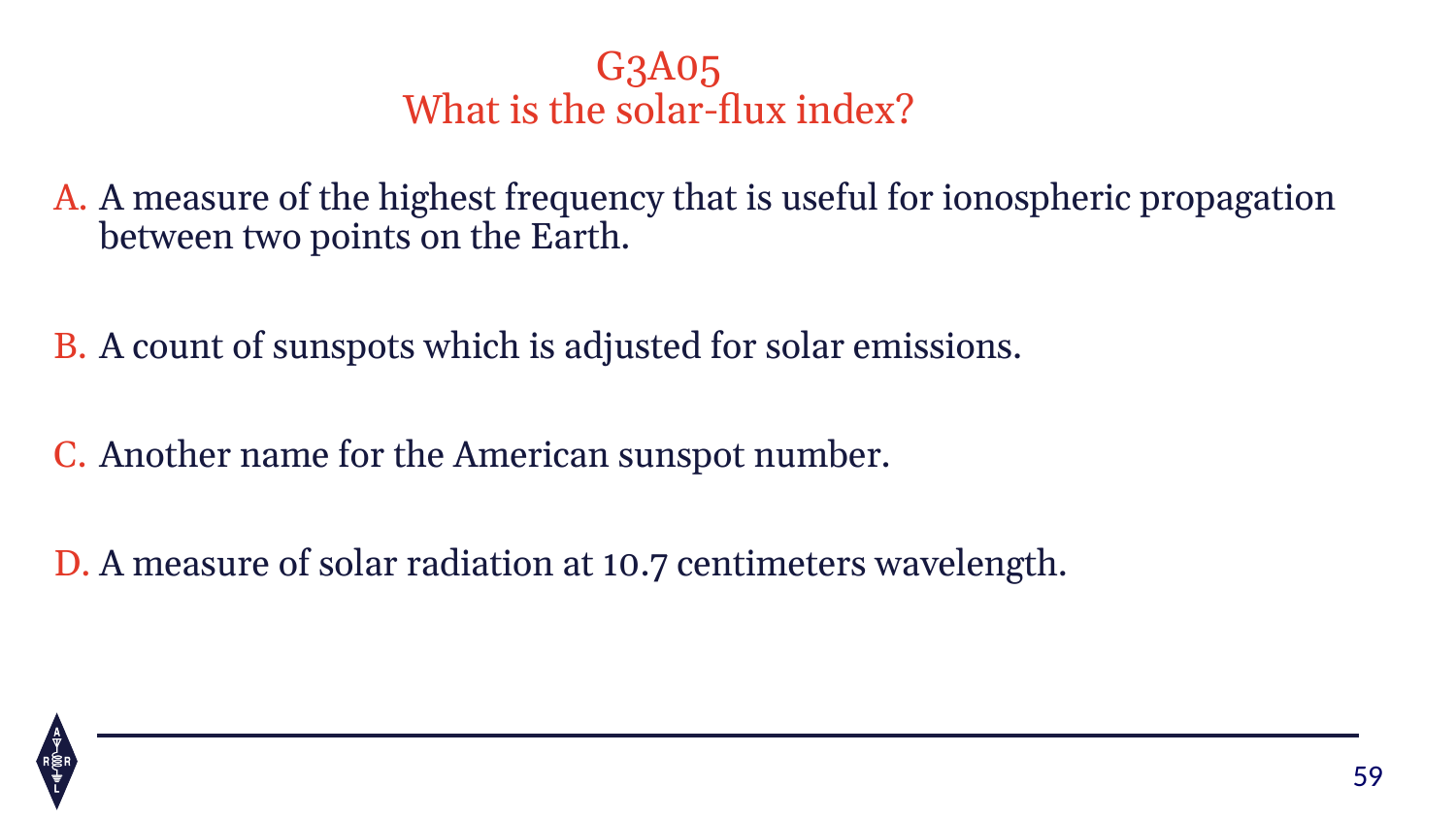

G3A05
What is the solar-flux index?
A measure of the highest frequency that is useful for ionospheric propagation between two points on the Earth.

A count of sunspots which is adjusted for solar emissions.

Another name for the American sunspot number.

A measure of solar radiation at 10.7 centimeters wavelength.
59